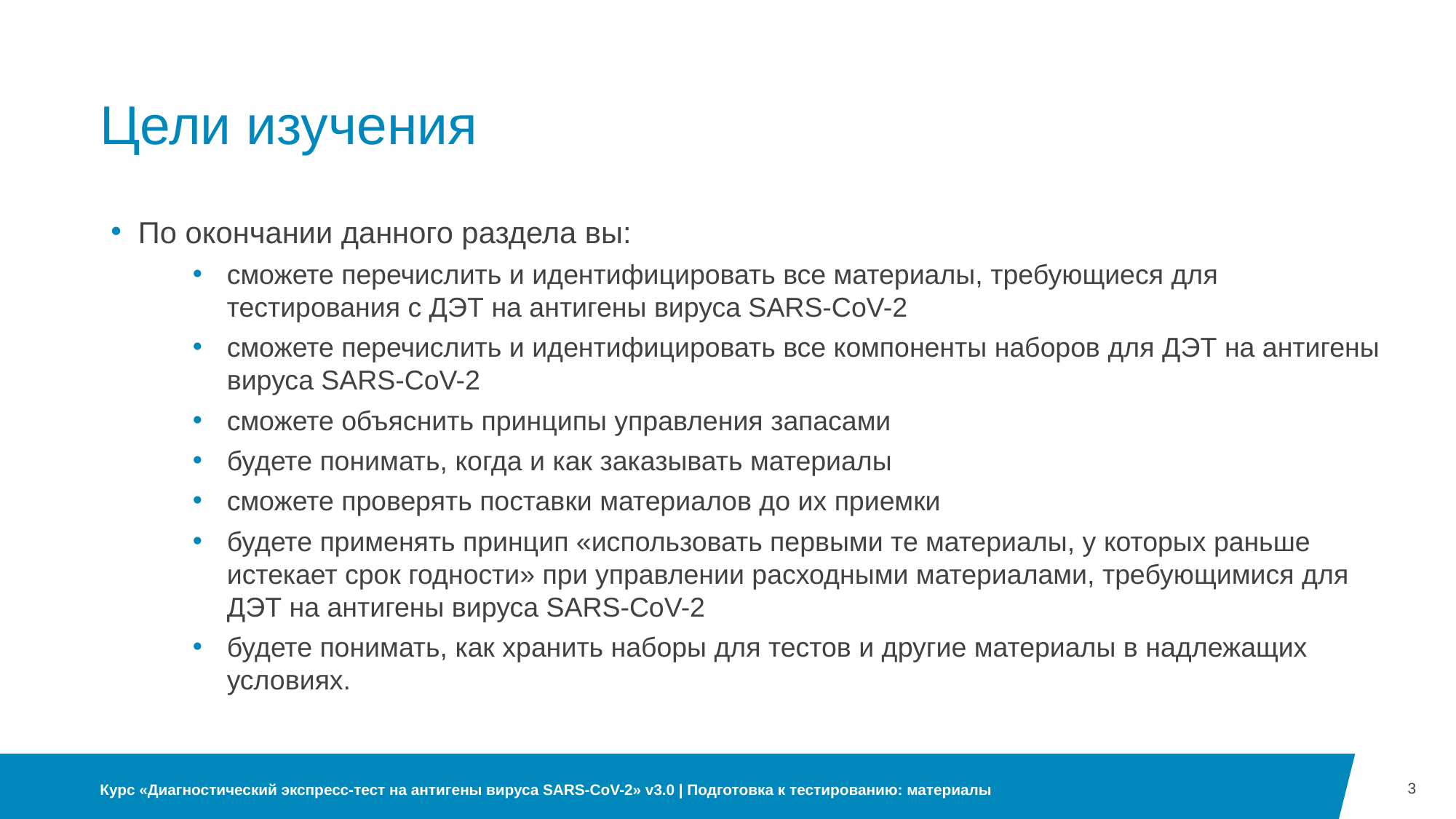

# Цели изучения
По окончании данного раздела вы:
сможете перечислить и идентифицировать все материалы, требующиеся для тестирования с ДЭТ на антигены вируса SARS-CoV-2
сможете перечислить и идентифицировать все компоненты наборов для ДЭТ на антигены вируса SARS-CoV-2
сможете объяснить принципы управления запасами
будете понимать, когда и как заказывать материалы
сможете проверять поставки материалов до их приемки
будете применять принцип «использовать первыми те материалы, у которых раньше истекает срок годности» при управлении расходными материалами, требующимися для ДЭТ на антигены вируса SARS-CoV-2
будете понимать, как хранить наборы для тестов и другие материалы в надлежащих условиях.
3
Курс «Диагностический экспресс-тест на антигены вируса SARS-CoV-2» v3.0 | Подготовка к тестированию: материалы